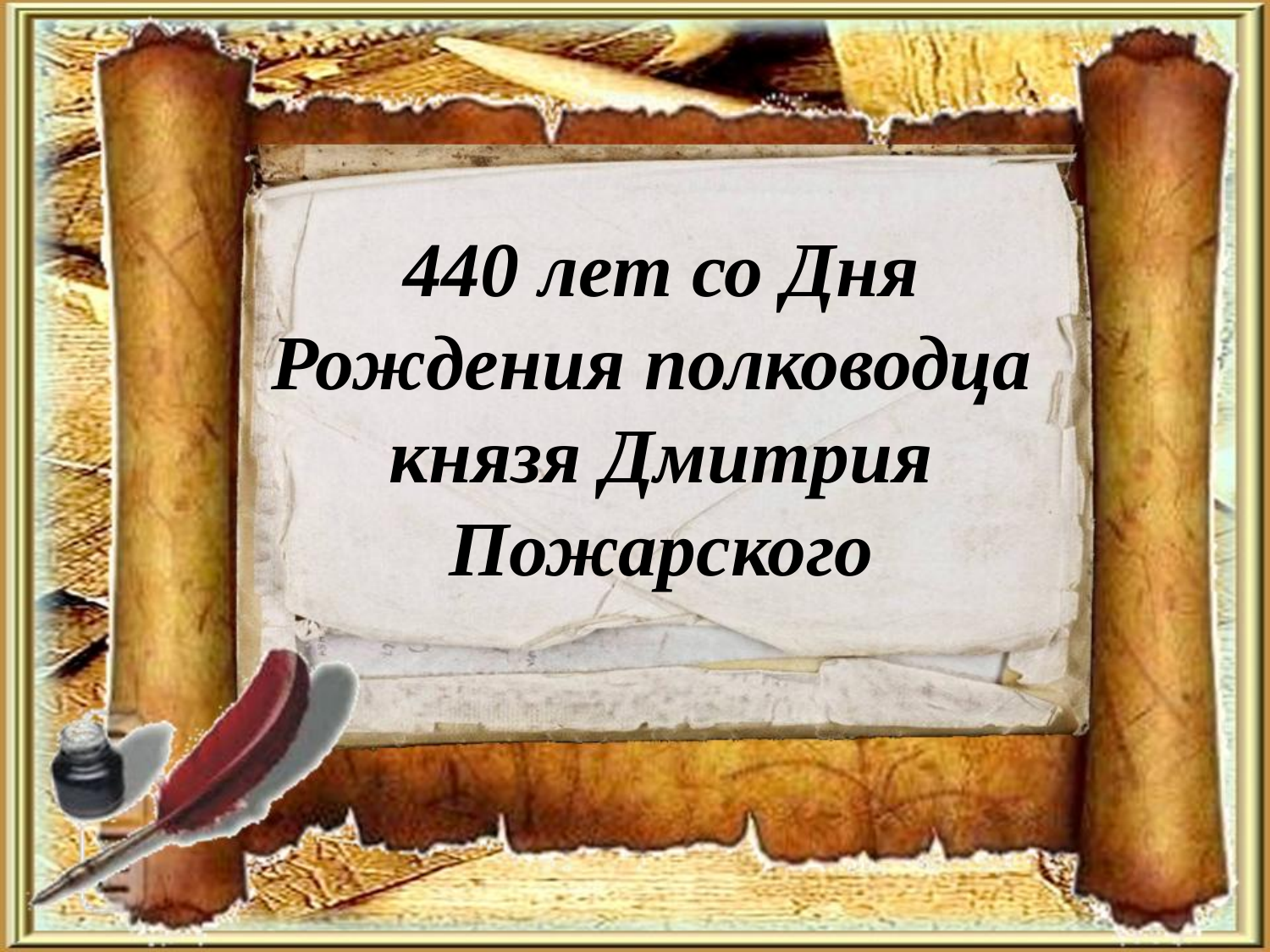

440 лет со Дня Рождения полководца
князя Дмитрия Пожарского